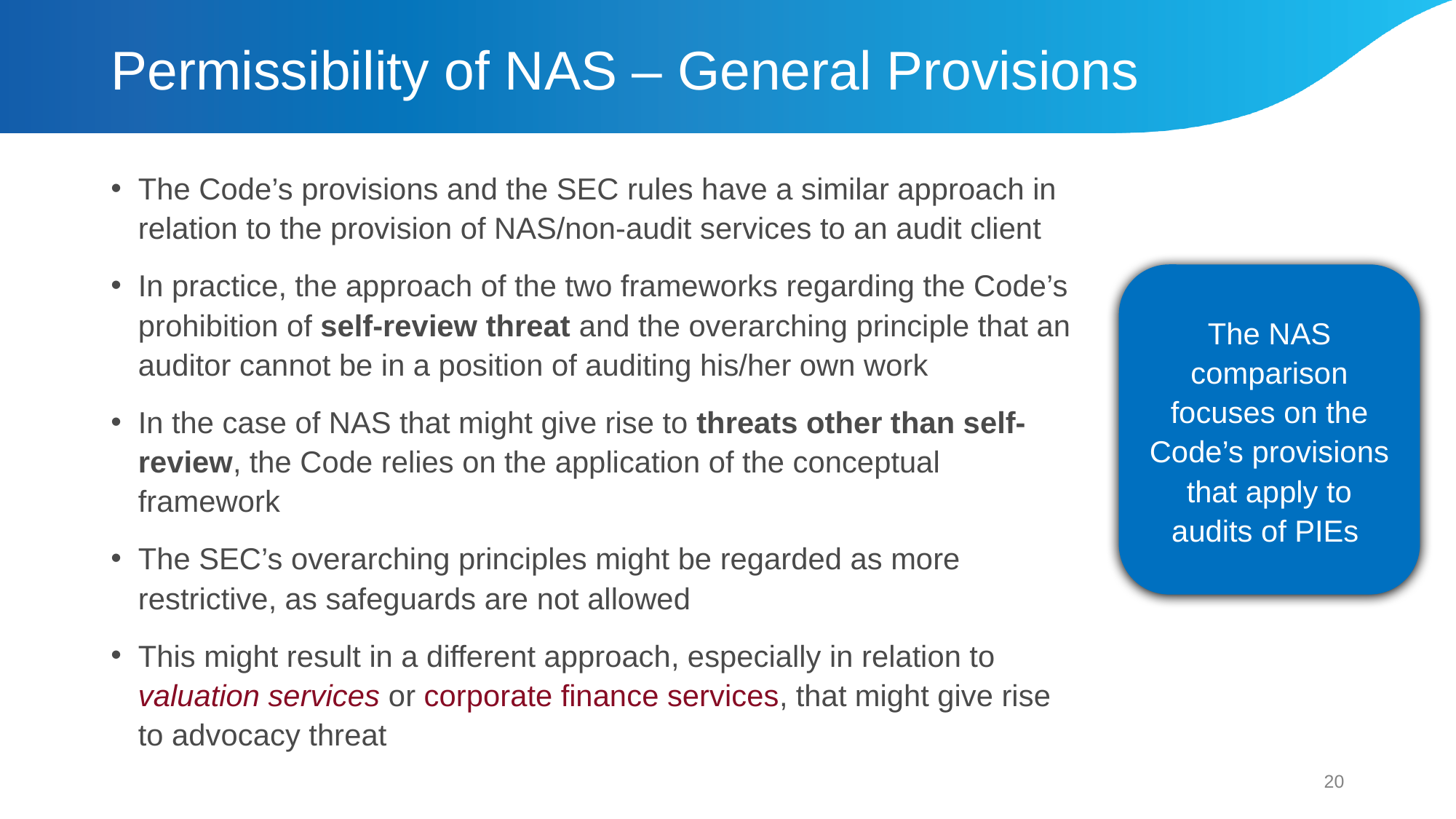

# Permissibility of NAS – General Provisions
The Code’s provisions and the SEC rules have a similar approach in relation to the provision of NAS/non-audit services to an audit client
In practice, the approach of the two frameworks regarding the Code’s prohibition of self-review threat and the overarching principle that an auditor cannot be in a position of auditing his/her own work
In the case of NAS that might give rise to threats other than self-review, the Code relies on the application of the conceptual framework
The SEC’s overarching principles might be regarded as more restrictive, as safeguards are not allowed
This might result in a different approach, especially in relation to valuation services or corporate finance services, that might give rise to advocacy threat
The NAS comparison focuses on the Code’s provisions that apply to audits of PIEs
20